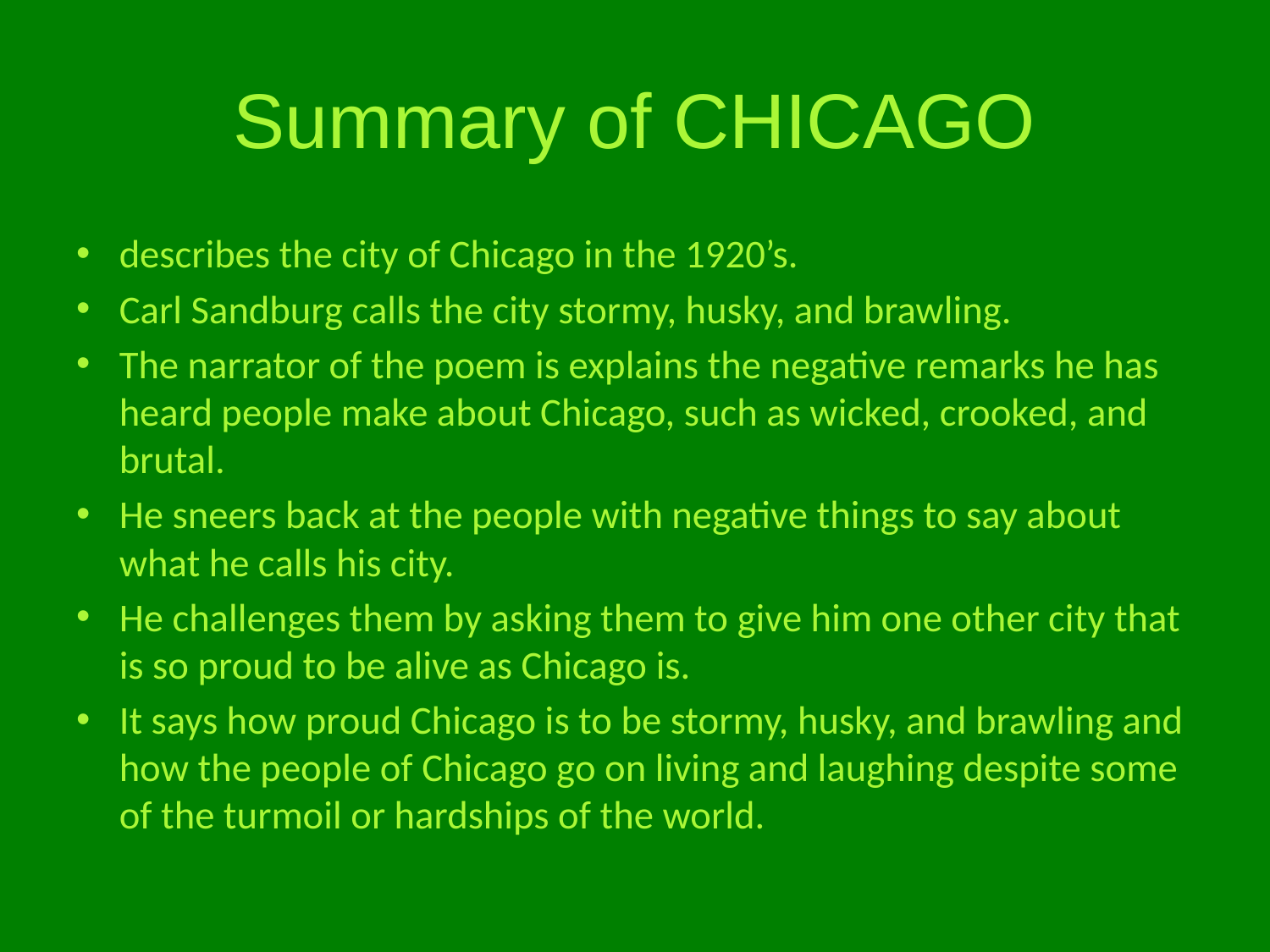

# Summary of CHICAGO
describes the city of Chicago in the 1920’s.
Carl Sandburg calls the city stormy, husky, and brawling.
The narrator of the poem is explains the negative remarks he has heard people make about Chicago, such as wicked, crooked, and brutal.
He sneers back at the people with negative things to say about what he calls his city.
He challenges them by asking them to give him one other city that is so proud to be alive as Chicago is.
It says how proud Chicago is to be stormy, husky, and brawling and how the people of Chicago go on living and laughing despite some of the turmoil or hardships of the world.